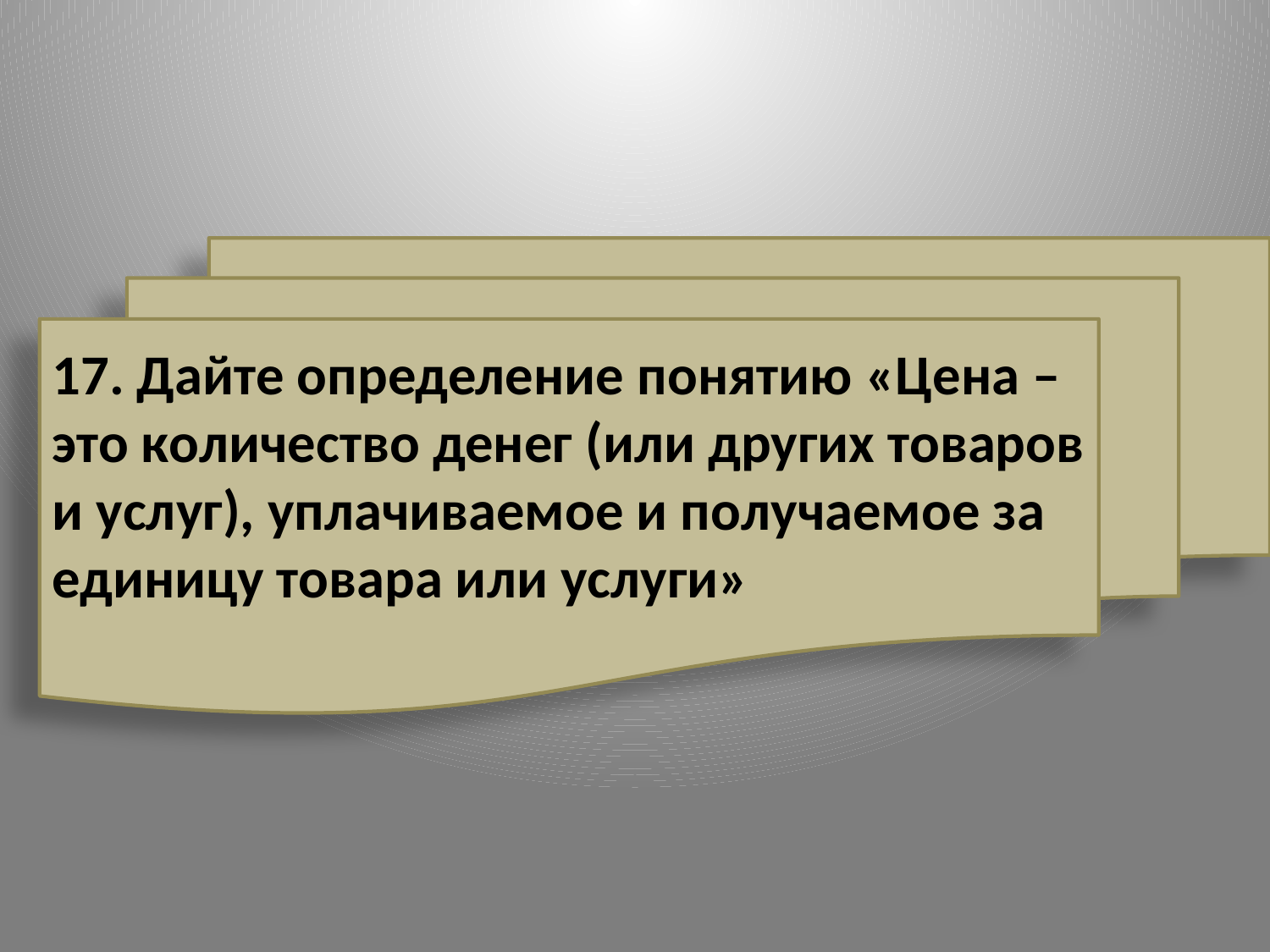

17. Дайте определение понятию «Цена – это количество денег (или других товаров и услуг), уплачиваемое и получаемое за единицу товара или услуги»